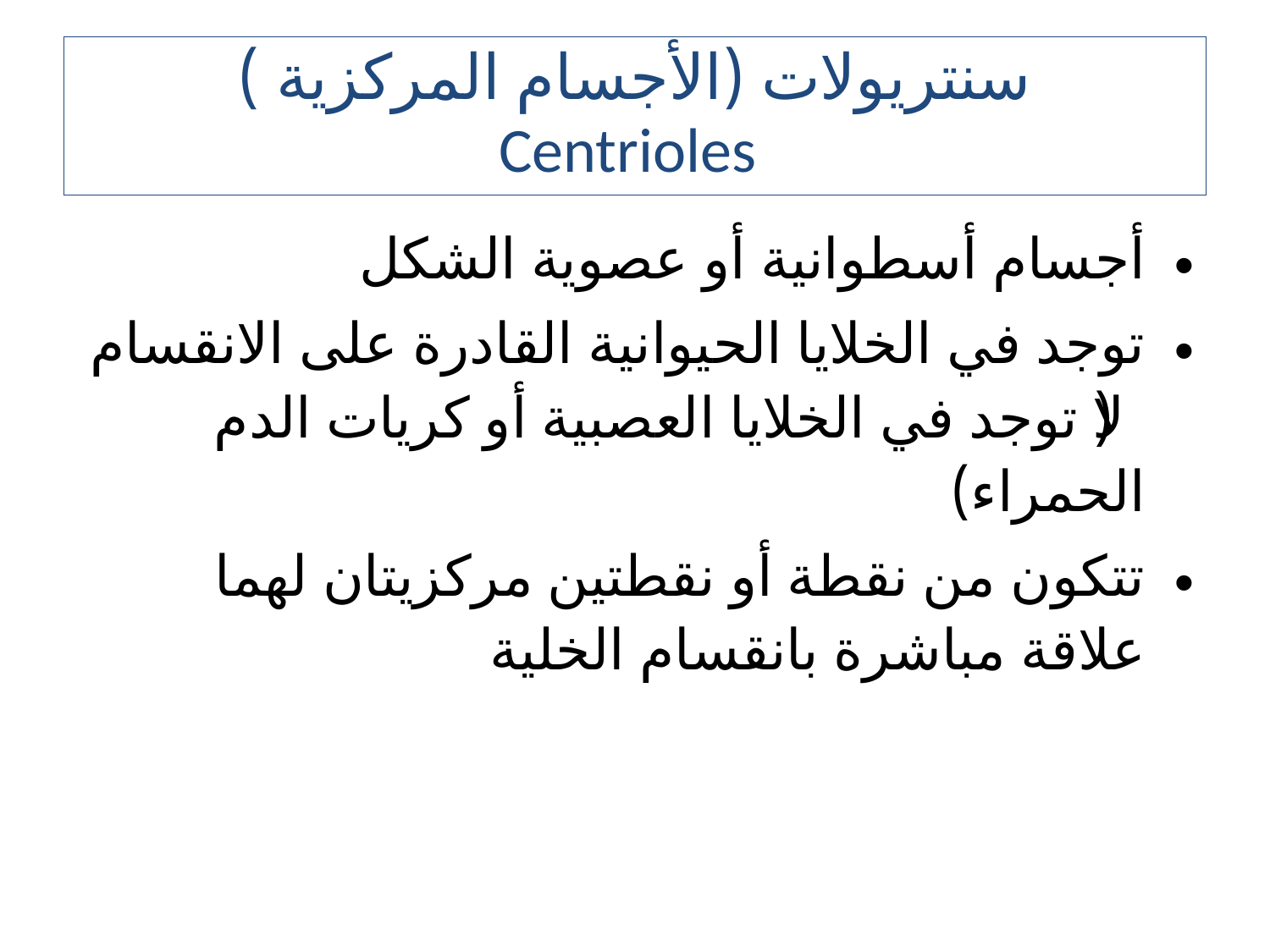

# سنتريولات (الأجسام المركزية ) Centrioles
أجسام أسطوانية أو عصوية الشكل
توجد في الخلايا الحيوانية القادرة على الانقسام (لا توجد في الخلايا العصبية أو كريات الدم الحمراء)
تتكون من نقطة أو نقطتين مركزيتان لهما علاقة مباشرة بانقسام الخلية